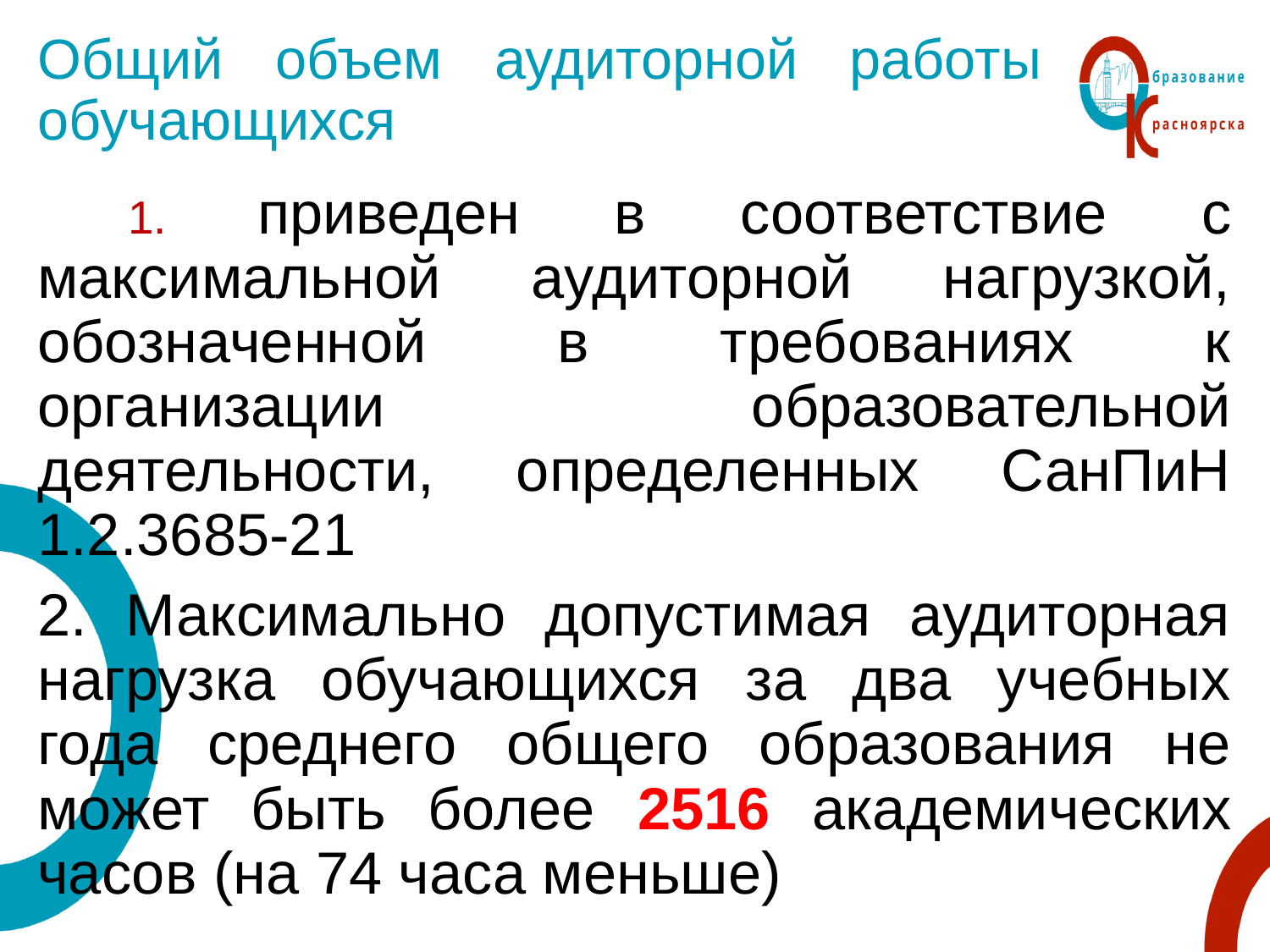

# Общий объем аудиторной работы обучающихся
 1. приведен в соответствие с максимальной аудиторной нагрузкой, обозначенной в требованиях к организации образовательной деятельности, определенных СанПиН 1.2.3685-21
2. Максимально допустимая аудиторная нагрузка обучающихся за два учебных года среднего общего образования не может быть более 2516 академических часов (на 74 часа меньше)